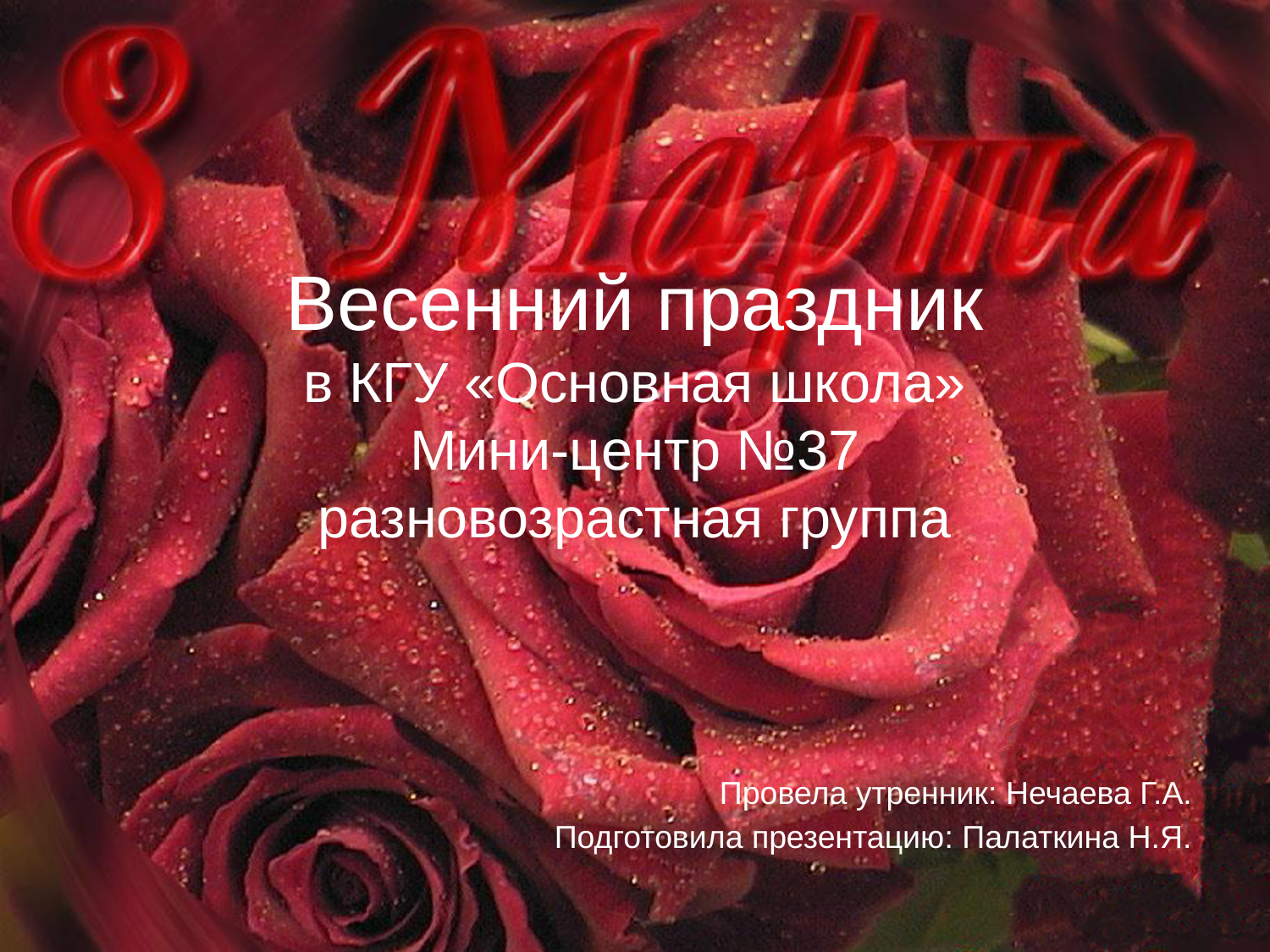

# Весенний праздник в КГУ «Основная школа» Мини-центр №37 разновозрастная группа
Провела утренник: Нечаева Г.А.
Подготовила презентацию: Палаткина Н.Я.